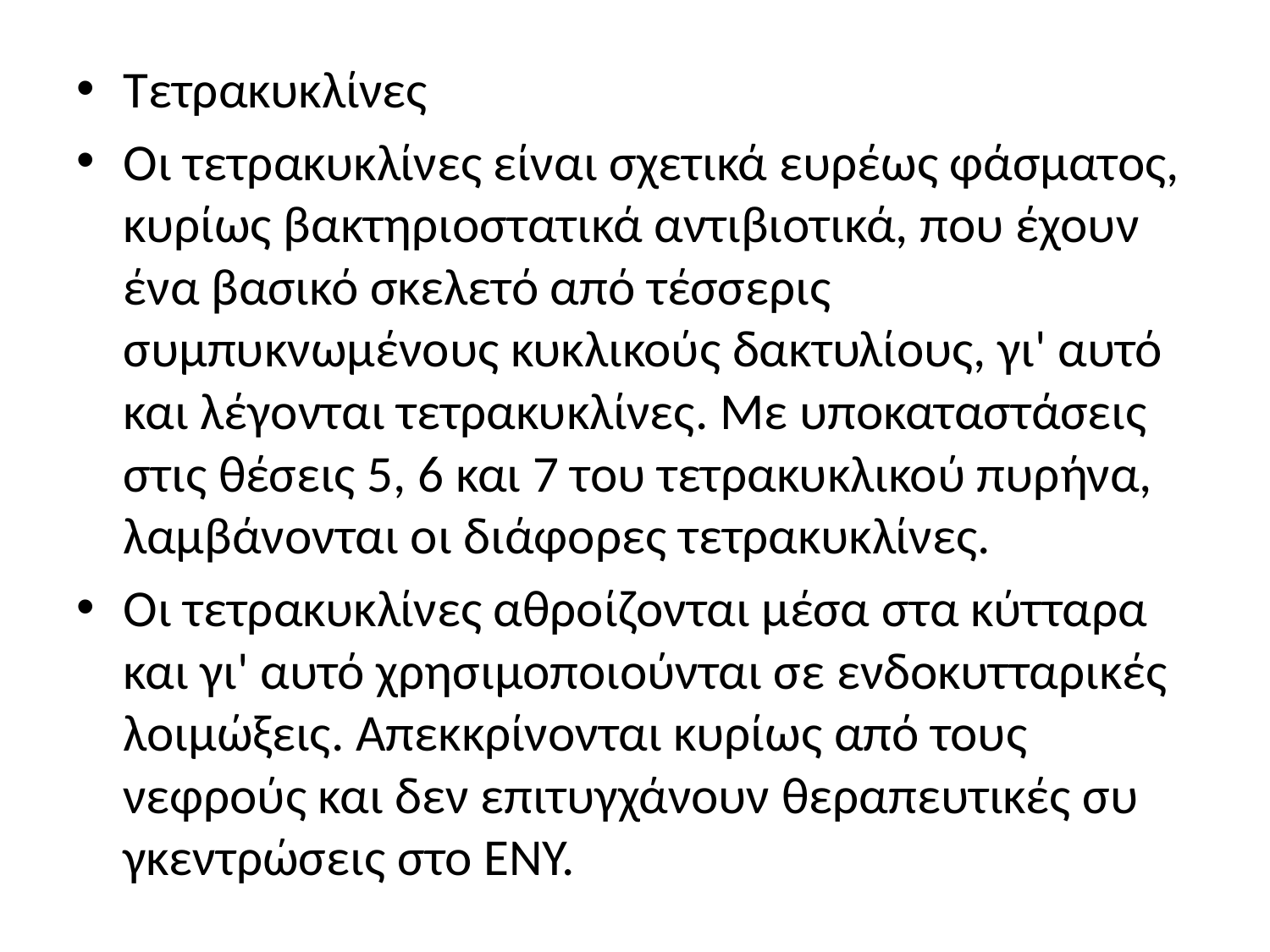

Τετρακυκλίνες
Οι τετρακυκλίνες είναι σχετικά ευρέως φάσματος, κυρίως βακτηριοστατικά αντιβιοτικά, που έχουν ένα βασικό σκελετό από τέσσερις συμπυκνωμένους κυκλικούς δακτυλίους, γι' αυτό και λέγονται τετρακυκλίνες. Με υποκαταστάσεις στις θέσεις 5, 6 και 7 του τετρακυκλικού πυρήνα, λαμβάνονται οι διάφο­ρες τετρακυκλίνες.
Οι τετρακυκλίνες αθροίζονται μέσα στα κύτταρα και γι' αυτό χρησιμοποιούνται σε ενδοκυτταρικές λοιμώξεις. Απεκκρίνονται κυρίως από τους νεφρούς και δεν επιτυγχάνουν θεραπευτικές συ­γκεντρώσεις στο ΕΝΥ.